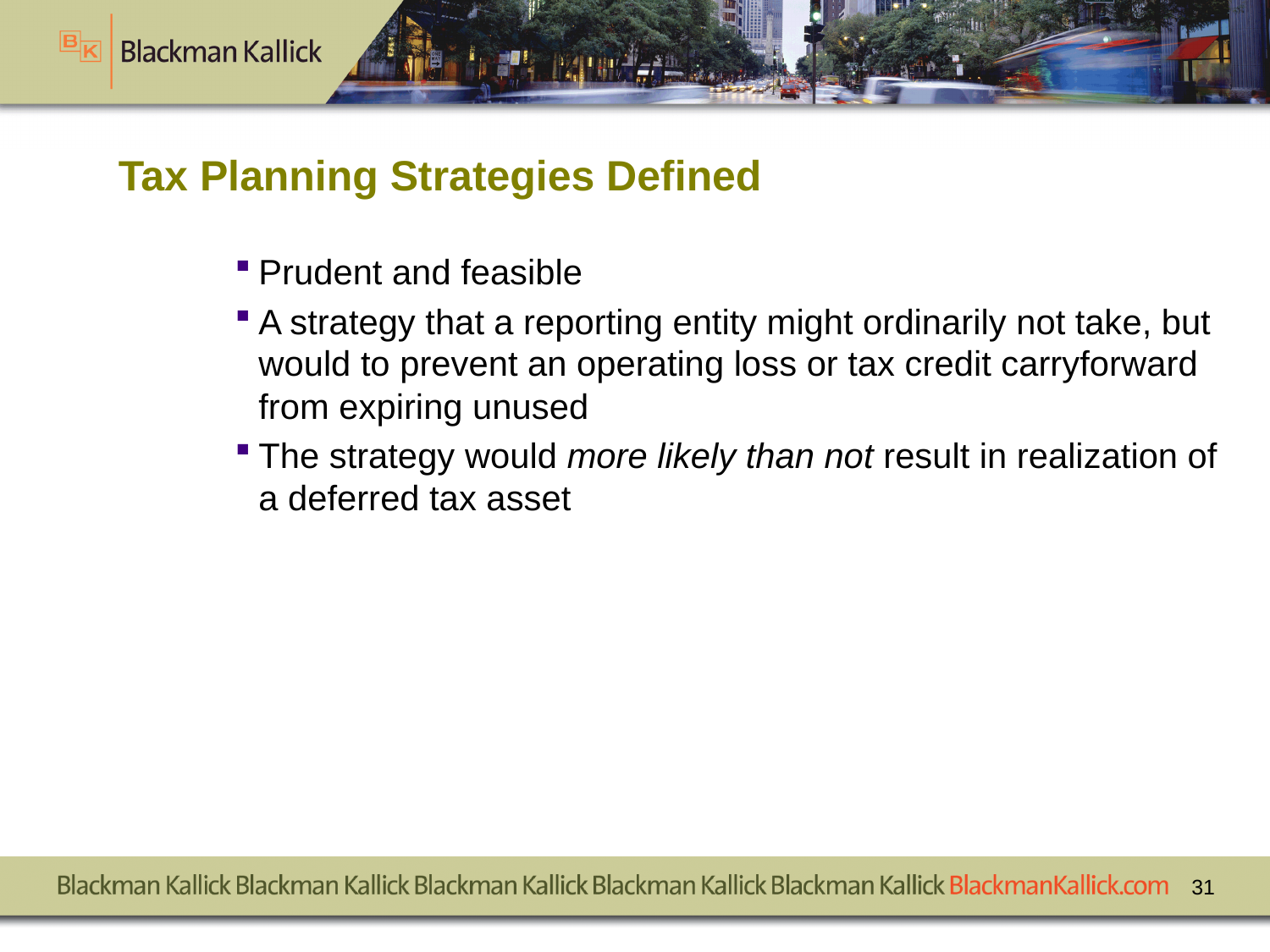

# Tax Planning Strategies Defined
Prudent and feasible
A strategy that a reporting entity might ordinarily not take, but would to prevent an operating loss or tax credit carryforward from expiring unused
The strategy would more likely than not result in realization of a deferred tax asset